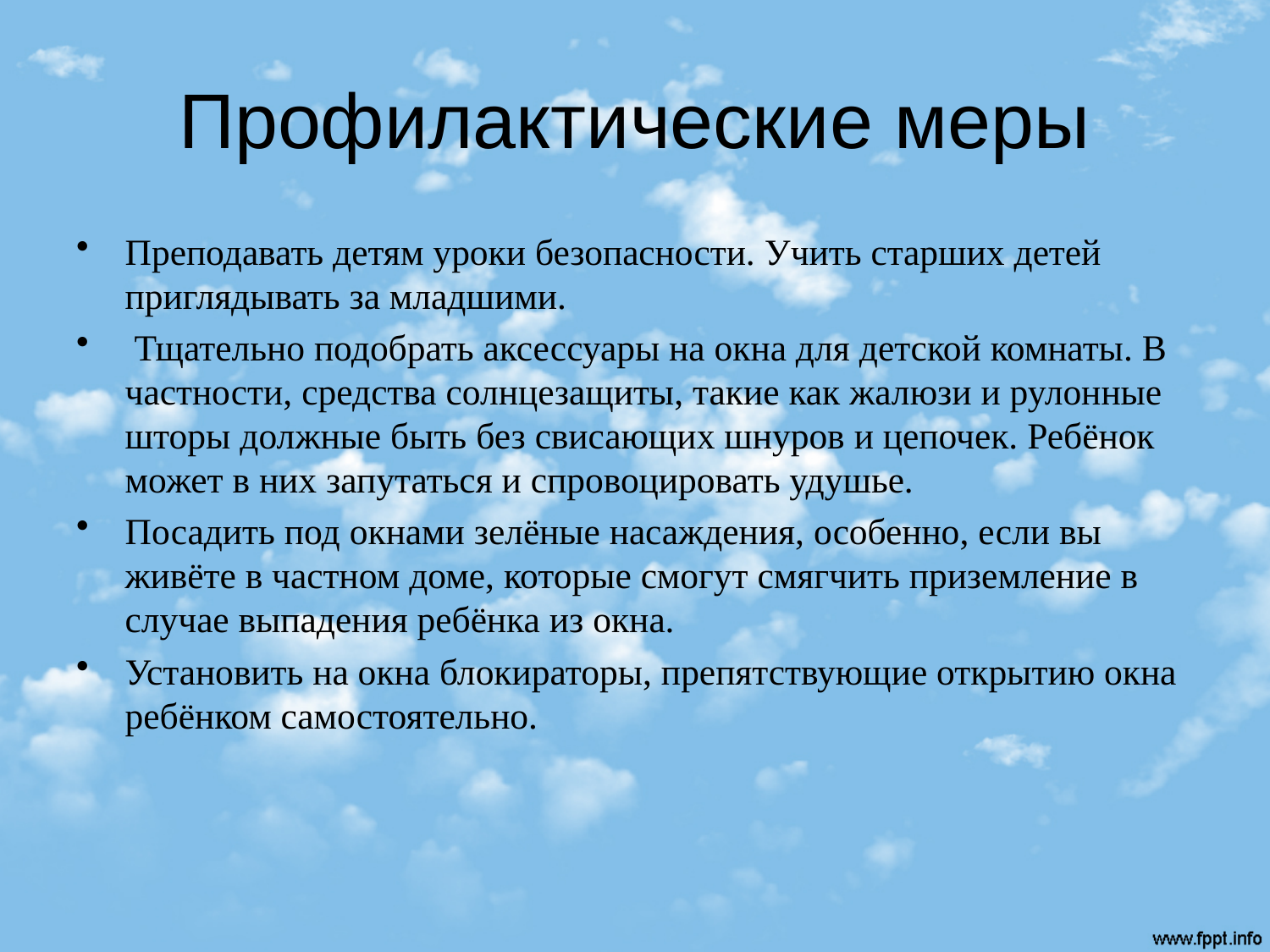

# Профилактические меры
Преподавать детям уроки безопасности. Учить старших детей приглядывать за младшими.
 Тщательно подобрать аксессуары на окна для детской комнаты. В частности, средства солнцезащиты, такие как жалюзи и рулонные шторы должные быть без свисающих шнуров и цепочек. Ребёнок может в них запутаться и спровоцировать удушье.
Посадить под окнами зелёные насаждения, особенно, если вы живёте в частном доме, которые смогут смягчить приземление в случае выпадения ребёнка из окна.
Установить на окна блокираторы, препятствующие открытию окна ребёнком самостоятельно.